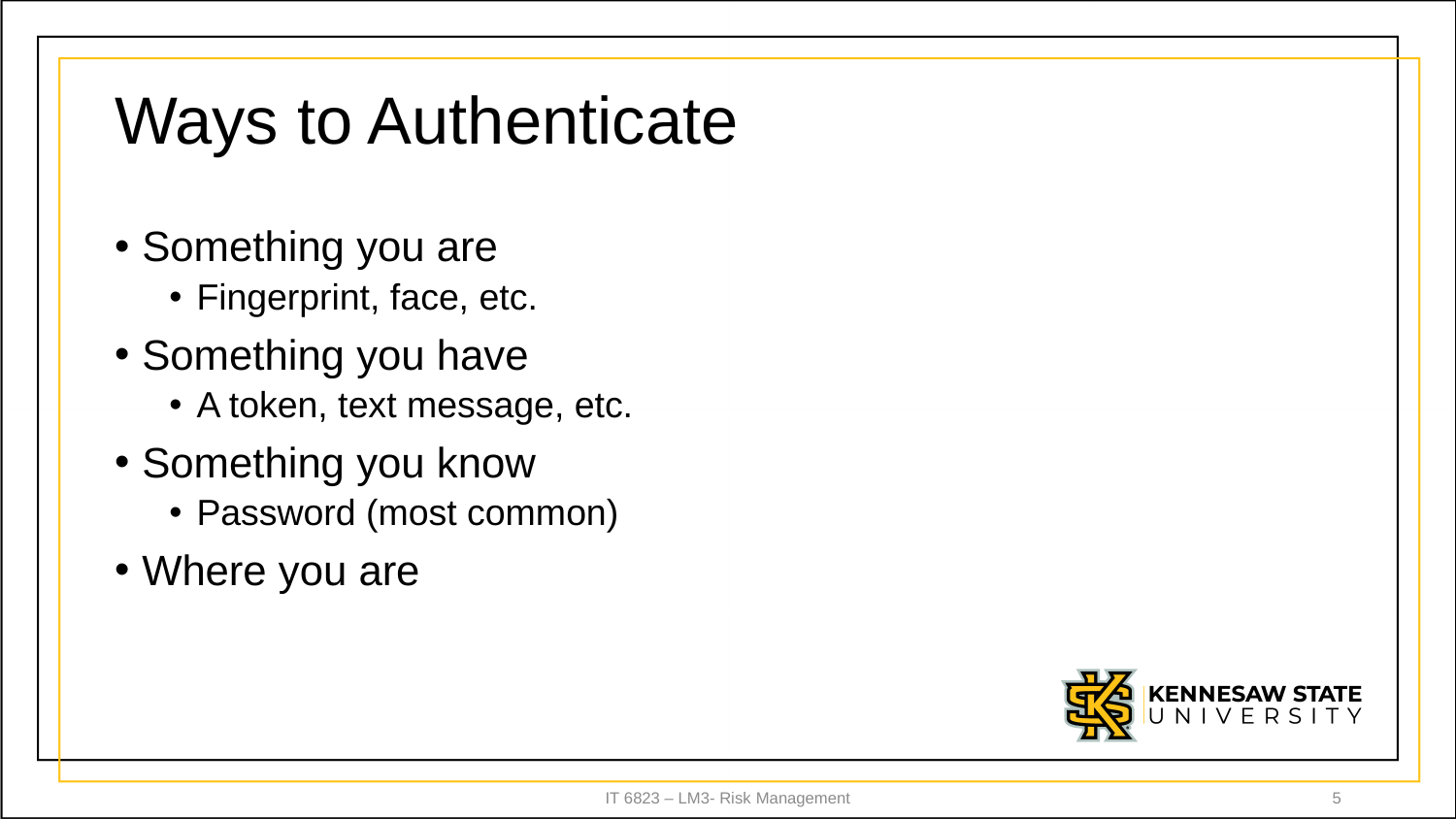

# Ways to Authenticate
Something you are
Fingerprint, face, etc.
Something you have
A token, text message, etc.
Something you know
Password (most common)
Where you are
IT 6823 – LM3- Risk Management
5